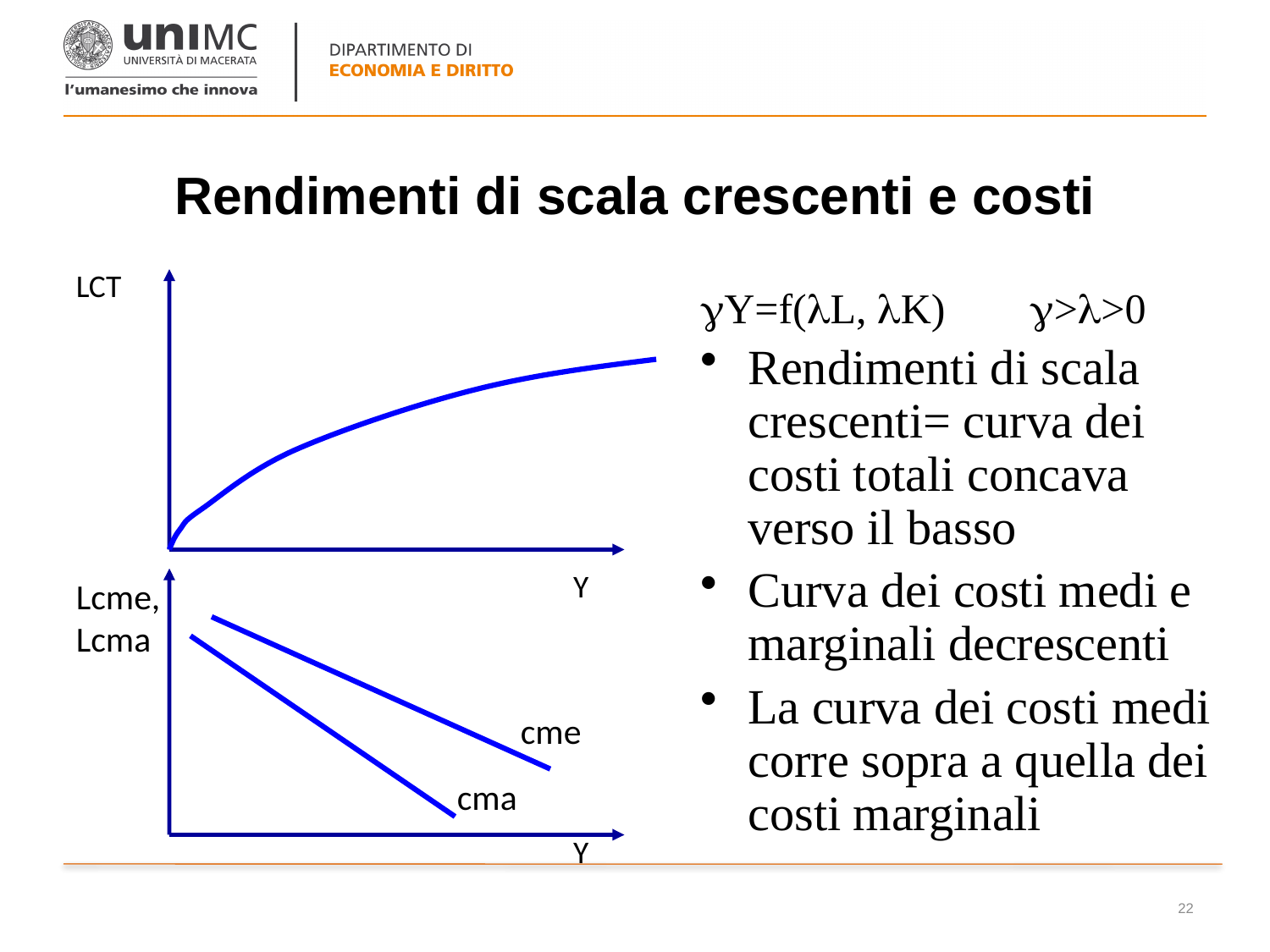

# Rendimenti di scala crescenti e costi
LCT

Y
γY=f(λL, λK)        γ>λ>0
Rendimenti di scala crescenti= curva dei costi totali concava verso il basso
Curva dei costi medi e marginali decrescenti
La curva dei costi medi corre sopra a quella dei costi marginali
Lcme,
Lcma

cma
Y

cme
22